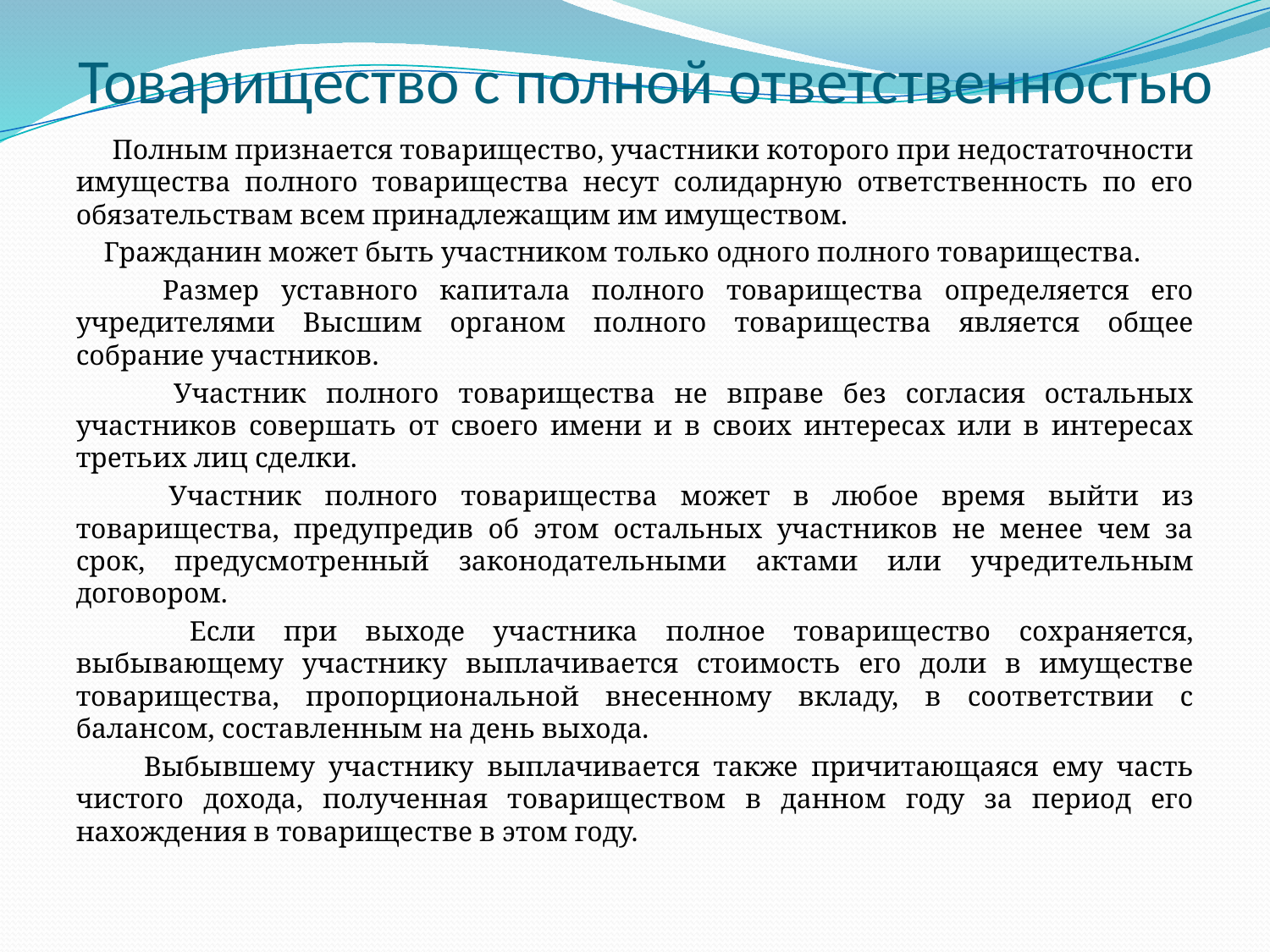

# Товарищество с полной ответственностью
     Полным признается товарищество, участники которого при недостаточности имущества полного товарищества несут солидарную ответственность по его обязательствам всем принадлежащим им имуществом.
    Гражданин может быть участником только одного полного товарищества.
    Размер уставного капитала полного товарищества определяется его учредителями Высшим органом полного товарищества является общее собрание участников.
     Участник полного товарищества не вправе без согласия остальных участников совершать от своего имени и в своих интересах или в интересах третьих лиц сделки.
    Участник полного товарищества может в любое время выйти из товарищества, предупредив об этом остальных участников не менее чем за срок, предусмотренный законодательными актами или учредительным договором.
    Если при выходе участника полное товарищество сохраняется, выбывающему участнику выплачивается стоимость его доли в имуществе товарищества, пропорциональной внесенному вкладу, в соответствии с балансом, составленным на день выхода.
     Выбывшему участнику выплачивается также причитающаяся ему часть чистого дохода, полученная товариществом в данном году за период его нахождения в товариществе в этом году.